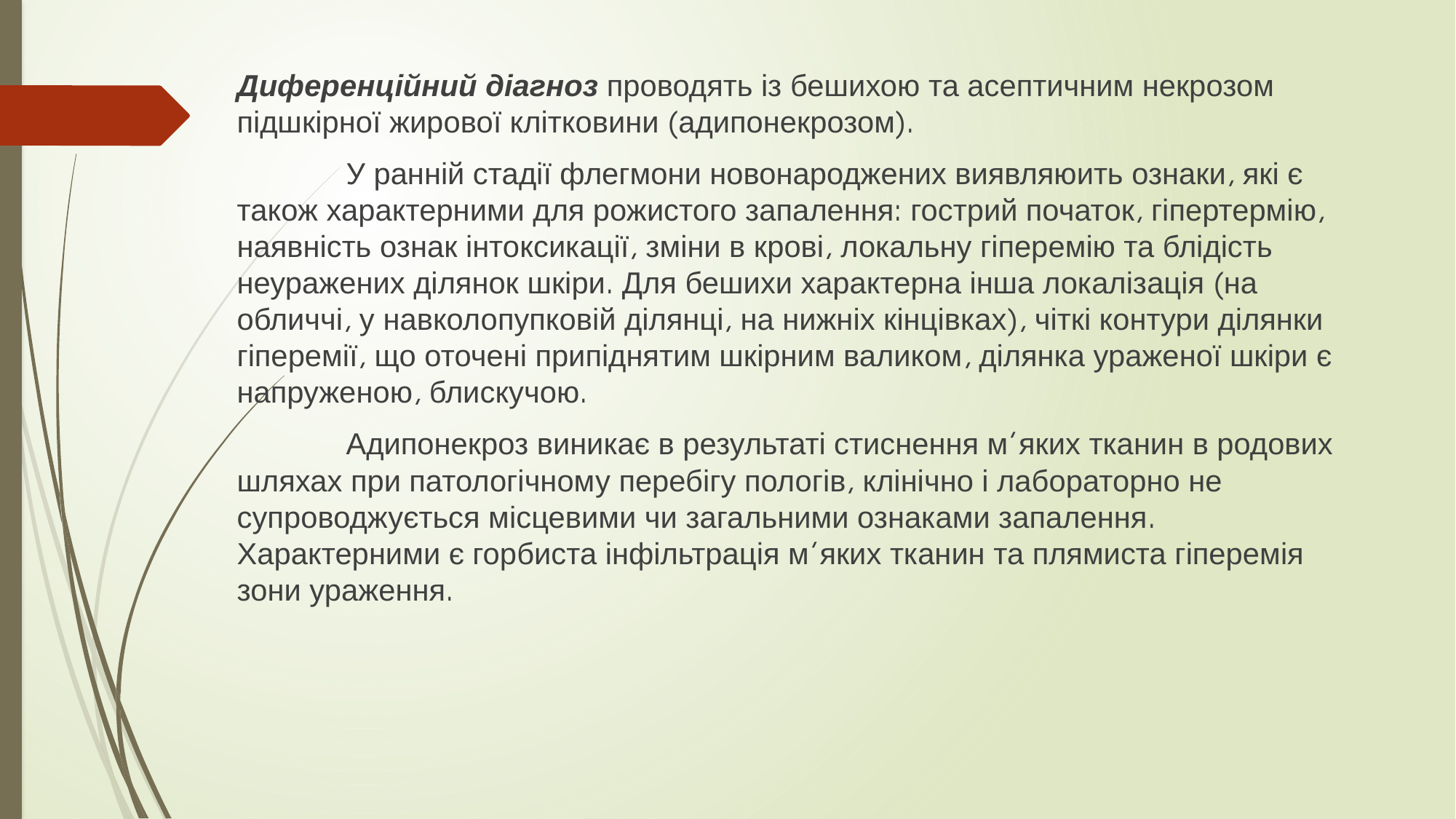

Диференційний діагноз проводять із бешихою та асептичним некрозом підшкірної жирової клітковини (адипонекрозом).
	У ранній стадії флегмони новонароджених виявляюить ознаки, які є також характерними для рожистого запалення: гострий початок, гіпертермію, наявність ознак інтоксикації, зміни в крові, локальну гіперемію та блідість неуражених ділянок шкіри. Для бешихи характерна інша локалізація (на обличчі, у навколопупковій ділянці, на нижніх кінцівках), чіткі контури ділянки гіперемії, що оточені припіднятим шкірним валиком, ділянка ураженої шкіри є напруженою, блискучою.
	Адипонекроз виникає в результаті стиснення м’яких тканин в родових шляхах при патологічному перебігу пологів, клінічно і лабораторно не супроводжується місцевими чи загальними ознаками запалення. Характерними є горбиста інфільтрація м’яких тканин та плямиста гіперемія зони ураження.